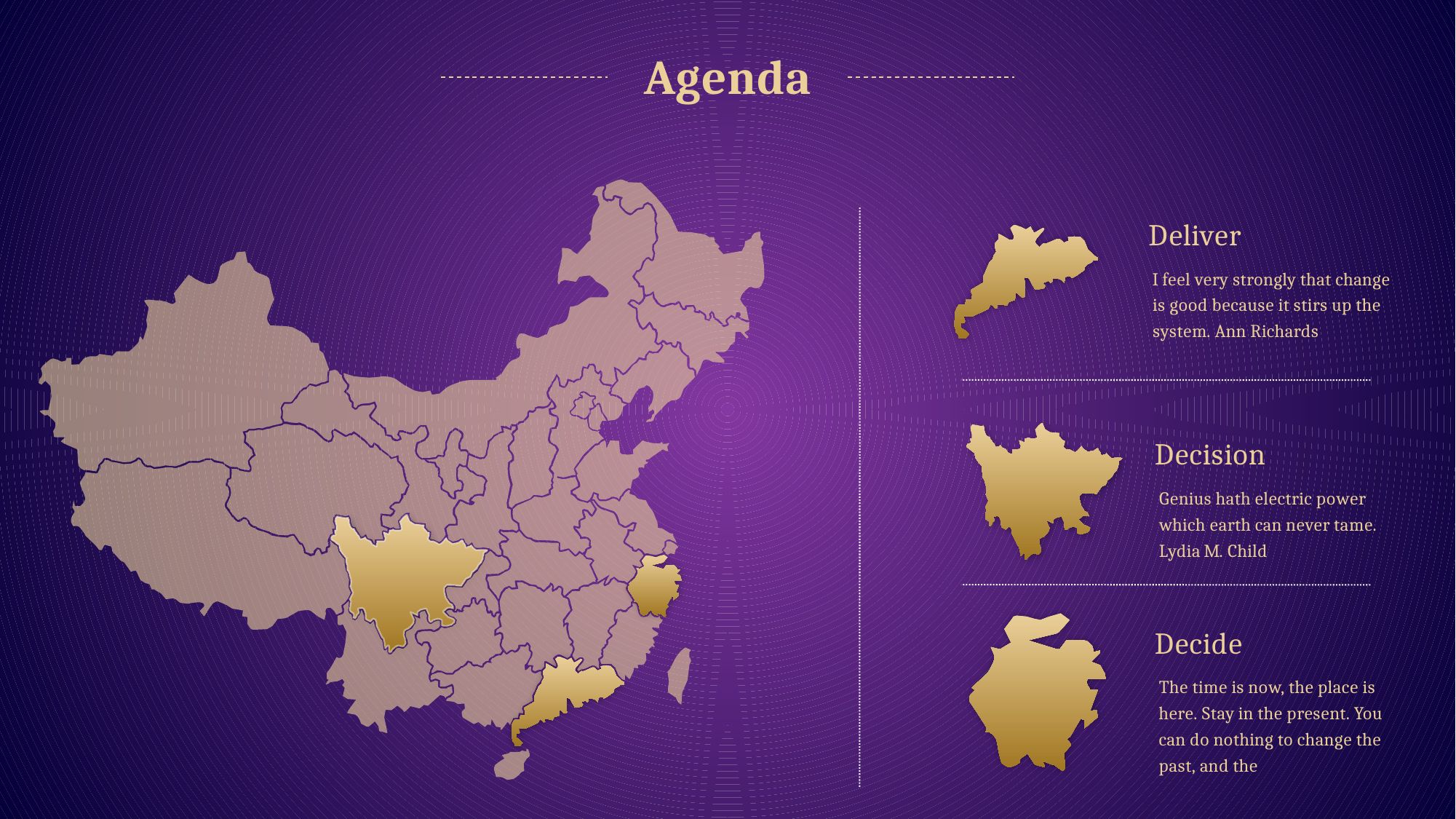

Agenda

Deliver
I feel very strongly that change is good because it stirs up the system. Ann Richards

Decision
Genius hath electric power which earth can never tame. Lydia M. Child

Decide
The time is now, the place is here. Stay in the present. You can do nothing to change the past, and the